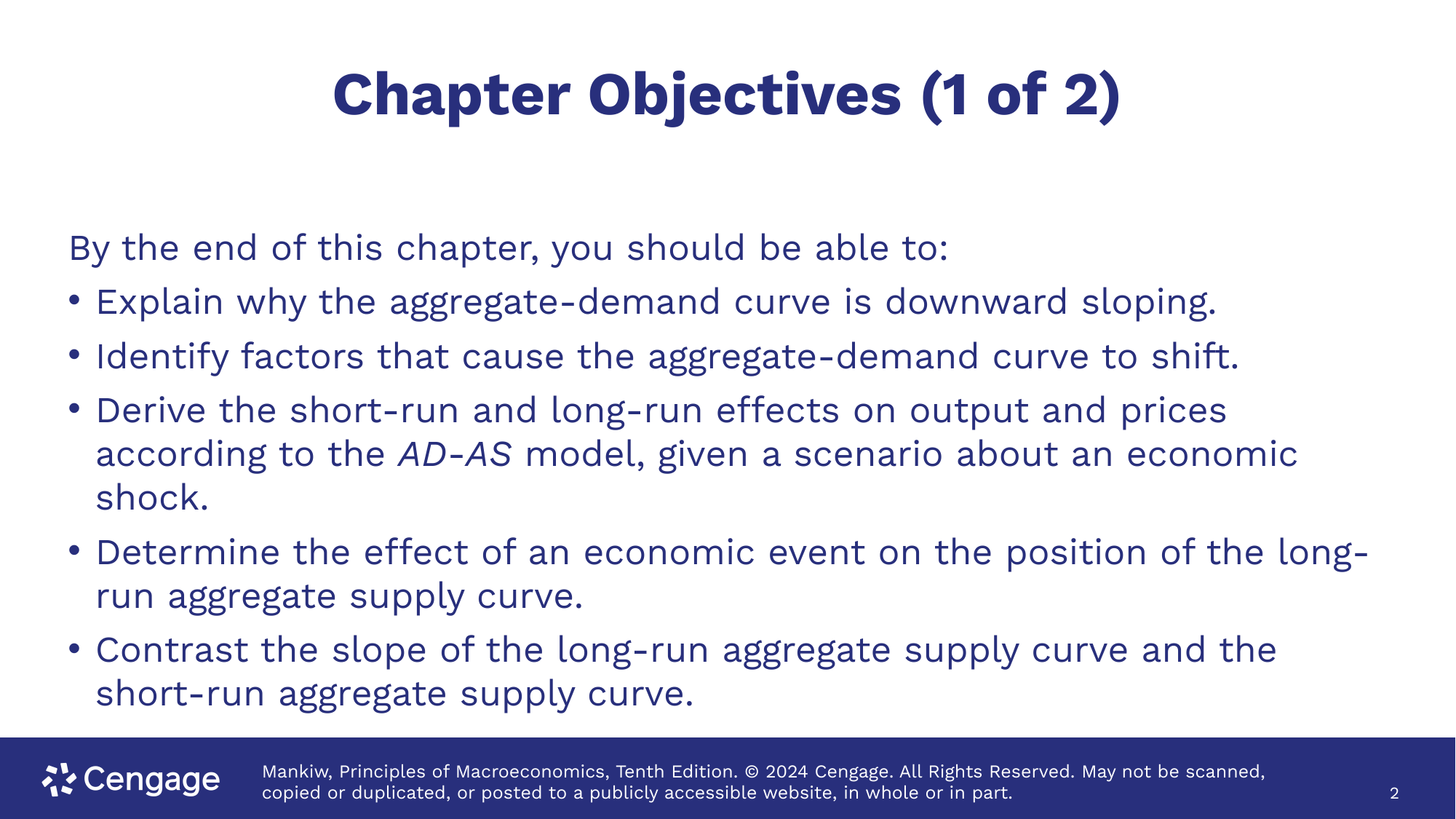

# Chapter Objectives (1 of 2)
By the end of this chapter, you should be able to:
Explain why the aggregate-demand curve is downward sloping.
Identify factors that cause the aggregate-demand curve to shift.
Derive the short-run and long-run effects on output and prices according to the AD-AS model, given a scenario about an economic shock.
Determine the effect of an economic event on the position of the long-run aggregate supply curve.
Contrast the slope of the long-run aggregate supply curve and the short-run aggregate supply curve.